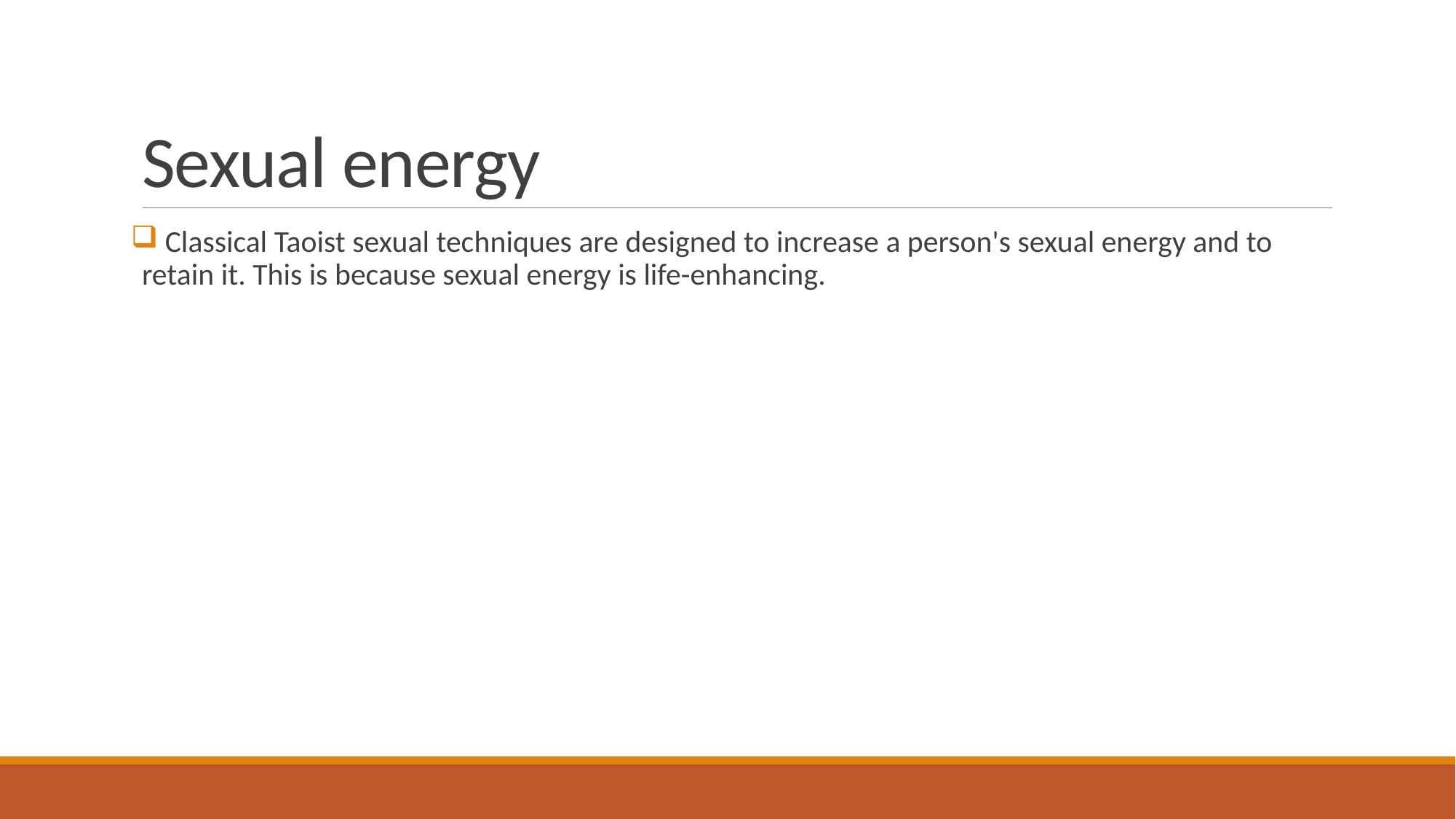

# Sexual energy
 Classical Taoist sexual techniques are designed to increase a person's sexual energy and to retain it. This is because sexual energy is life-enhancing.